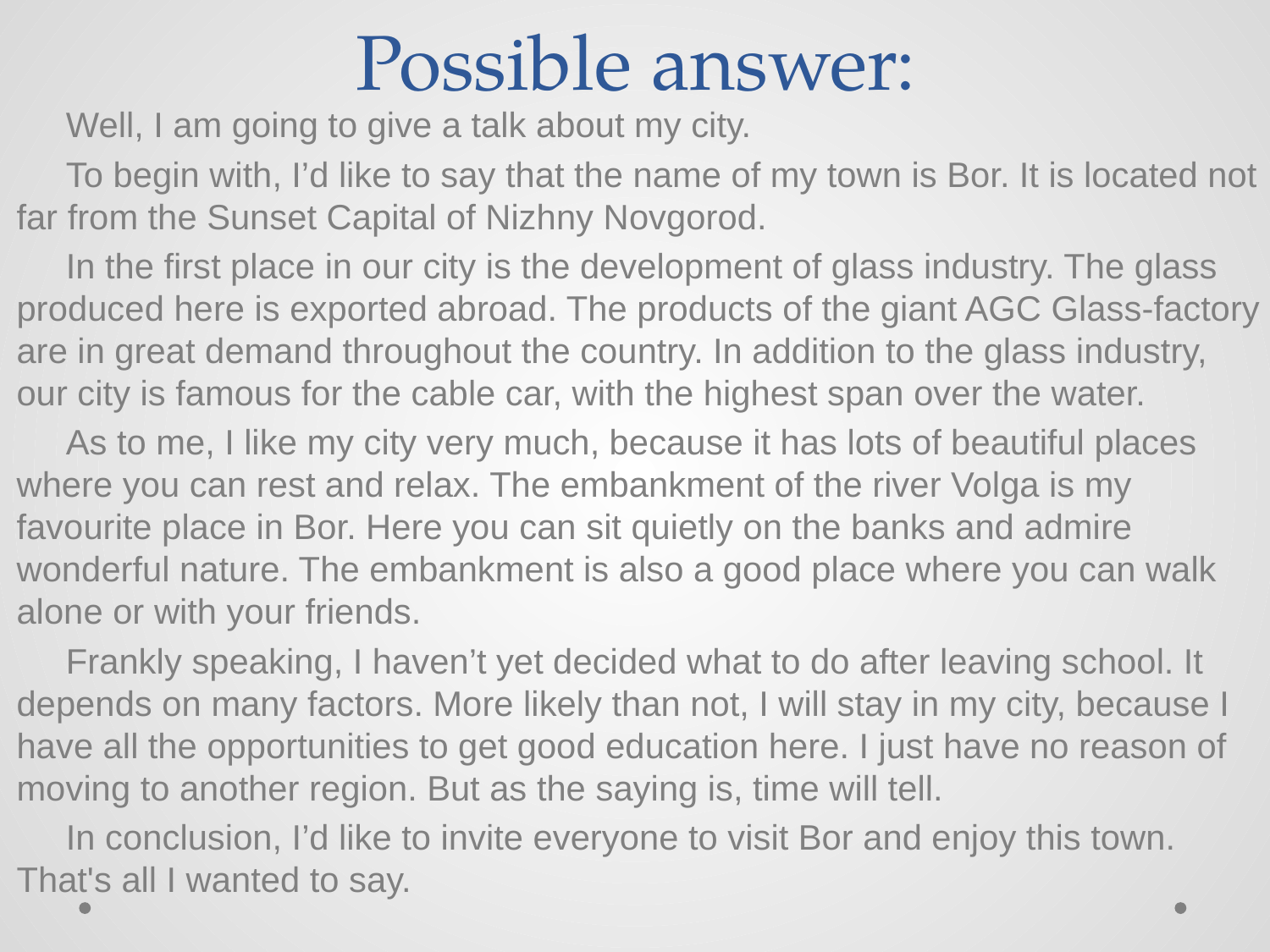

# Possible answer:
Well, I am going to give a talk about my city.
To begin with, I’d like to say that the name of my town is Bor. It is located not far from the Sunset Capital of Nizhny Novgorod.
In the first place in our city is the development of glass industry. The glass produced here is exported abroad. The products of the giant AGC Glass-factory are in great demand throughout the country. In addition to the glass industry, our city is famous for the cable car, with the highest span over the water.
As to me, I like my city very much, because it has lots of beautiful places where you can rest and relax. The embankment of the river Volga is my favourite place in Bor. Here you can sit quietly on the banks and admire wonderful nature. The embankment is also a good place where you can walk alone or with your friends.
Frankly speaking, I haven’t yet decided what to do after leaving school. It depends on many factors. More likely than not, I will stay in my city, because I have all the opportunities to get good education here. I just have no reason of moving to another region. But as the saying is, time will tell.
In conclusion, I’d like to invite everyone to visit Bor and enjoy this town. That's all I wanted to say.